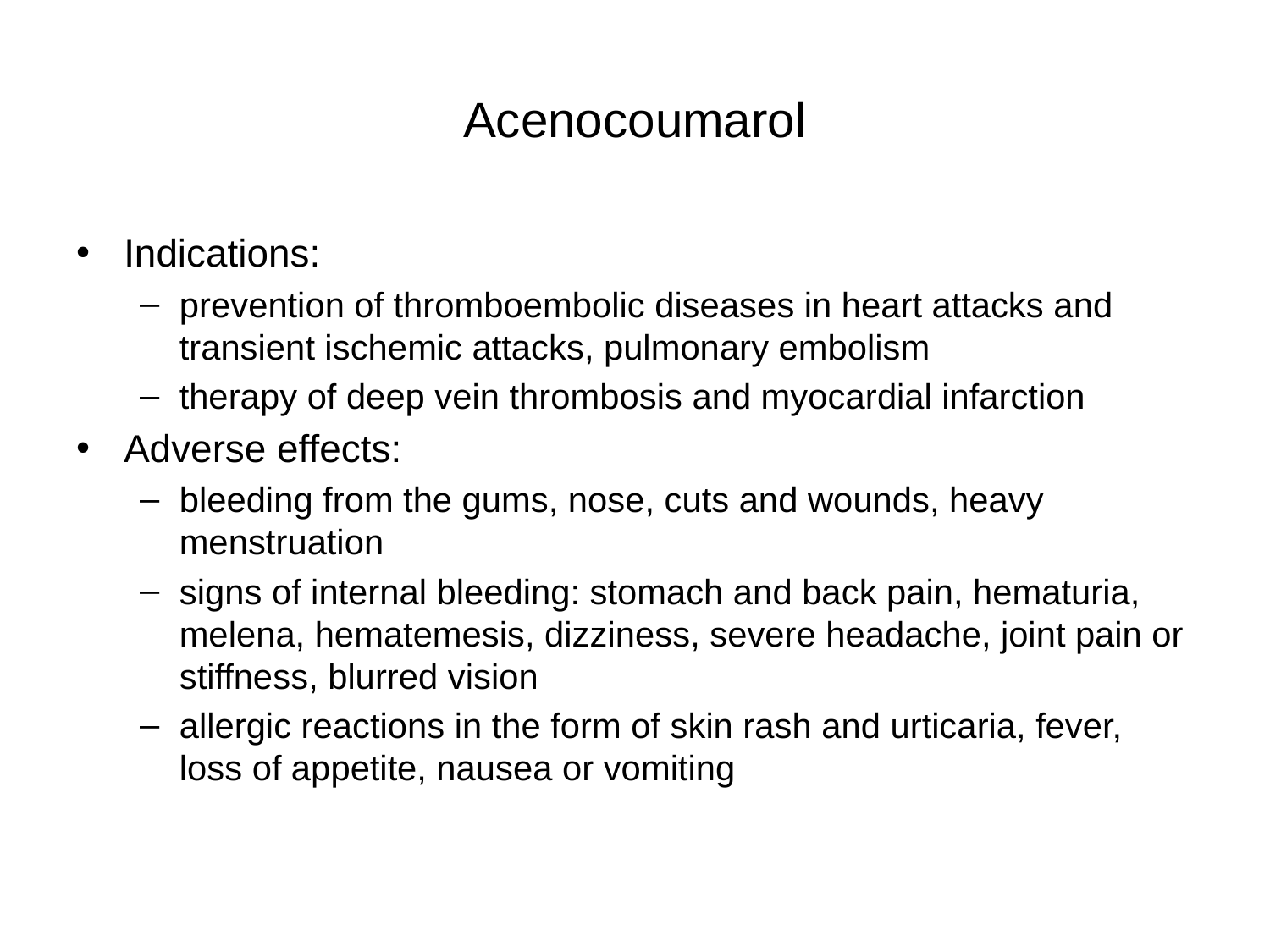

# Acenocoumarol
Indications:
prevention of thromboembolic diseases in heart attacks and transient ischemic attacks, pulmonary embolism
therapy of deep vein thrombosis and myocardial infarction
Adverse effects:
bleeding from the gums, nose, cuts and wounds, heavy menstruation
signs of internal bleeding: stomach and back pain, hematuria, melena, hematemesis, dizziness, severe headache, joint pain or stiffness, blurred vision
allergic reactions in the form of skin rash and urticaria, fever, loss of appetite, nausea or vomiting